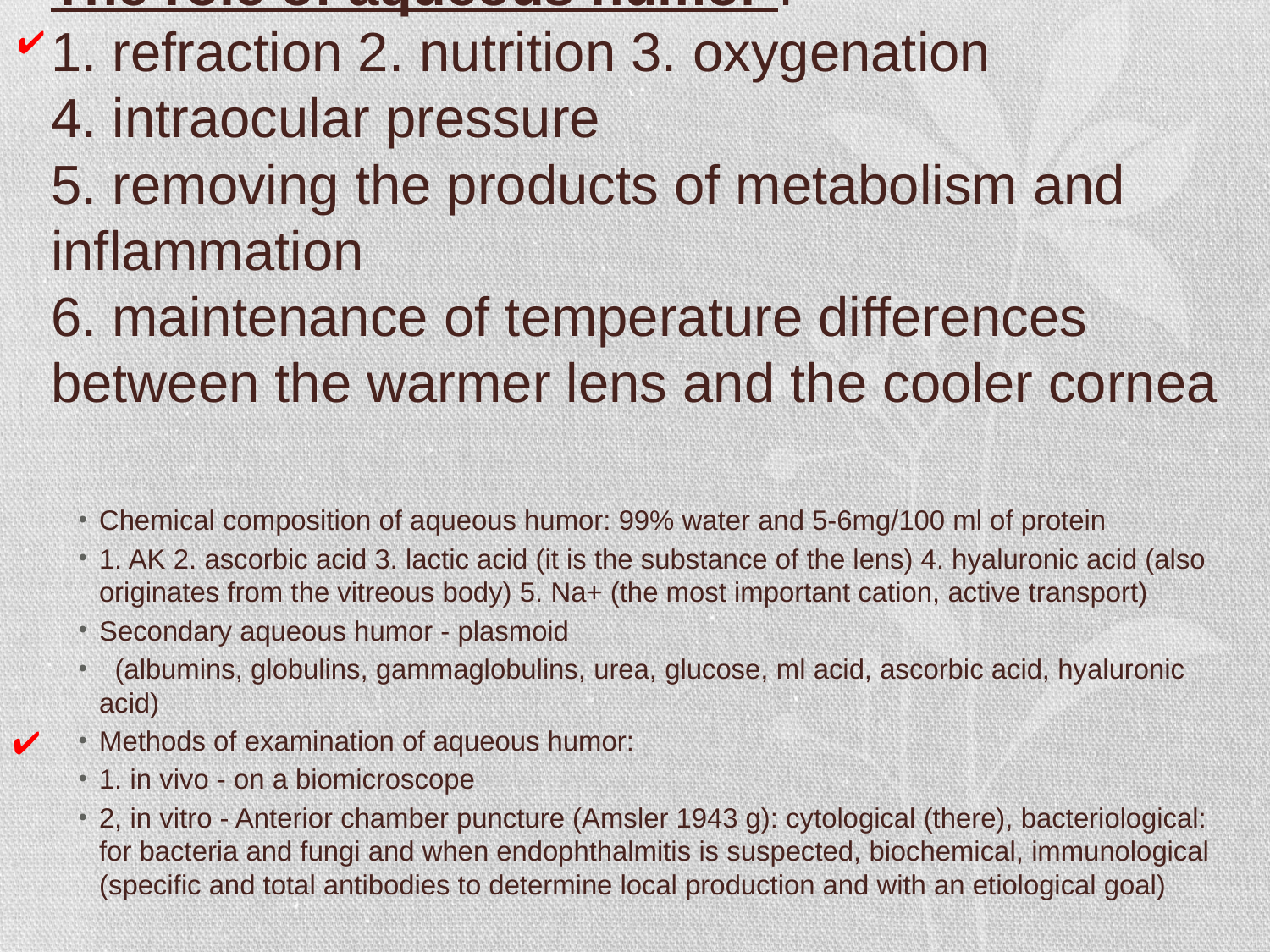

# The role of aqueous humor : 1. refraction 2. nutrition 3. oxygenation
4. intraocular pressure
5. removing the products of metabolism and inflammation
6. maintenance of temperature differences between the warmer lens and the cooler cornea

✔
Chemical composition of aqueous humor: 99% water and 5-6mg/100 ml of protein
1. AK 2. ascorbic acid 3. lactic acid (it is the substance of the lens) 4. hyaluronic acid (also originates from the vitreous body) 5. Na+ (the most important cation, active transport)
Secondary aqueous humor - plasmoid
  (albumins, globulins, gammaglobulins, urea, glucose, ml acid, ascorbic acid, hyaluronic acid)
Methods of examination of aqueous humor:
1. in vivo - on a biomicroscope
2, in vitro - Anterior chamber puncture (Amsler 1943 g): cytological (there), bacteriological: for bacteria and fungi and when endophthalmitis is suspected, biochemical, immunological (specific and total antibodies to determine local production and with an etiological goal)

✔